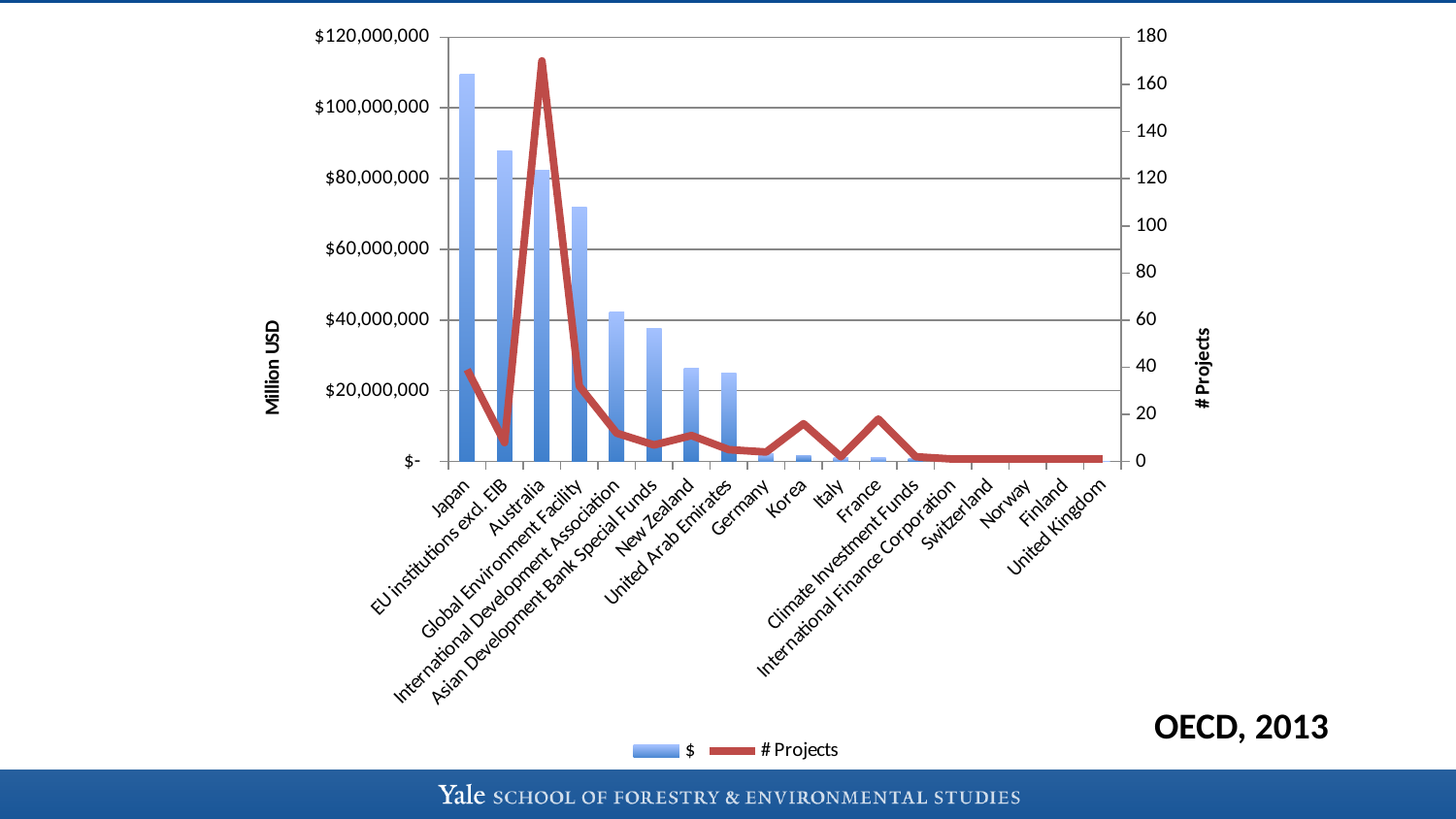

### Chart

| Category |  |  |
|---|---|---|
| Japan | 109524212.835005 | 39.0 |
| EU institutions excl. EIB | 87975305.3637812 | 8.0 |
| Australia | 82417583.6317161 | 170.0 |
| Global Environment Facility | 71901545.0 | 32.0 |
| International Development Association | 42350420.0 | 12.0 |
| Asian Development Bank Special Funds | 37738843.2 | 7.0 |
| New Zealand | 26335949.3567155 | 11.0 |
| United Arab Emirates | 25000000.0 | 5.0 |
| Germany | 2156133.82 | 4.0 |
| Korea | 1717064.0 | 16.0 |
| Italy | 1198220.92405735 | 2.0 |
| France | 1190902.52257037 | 18.0 |
| Climate Investment Funds | 731777.1899999997 | 2.0 |
| International Finance Corporation | 499950.0 | 1.0 |
| Switzerland | 161862.321968062 | 1.0 |
| Norway | 115246.682545083 | 1.0 |
| Finland | 79660.116834838 | 1.0 |
| United Kingdom | 15634.7717323327 | 1.0 |
OECD, 2013